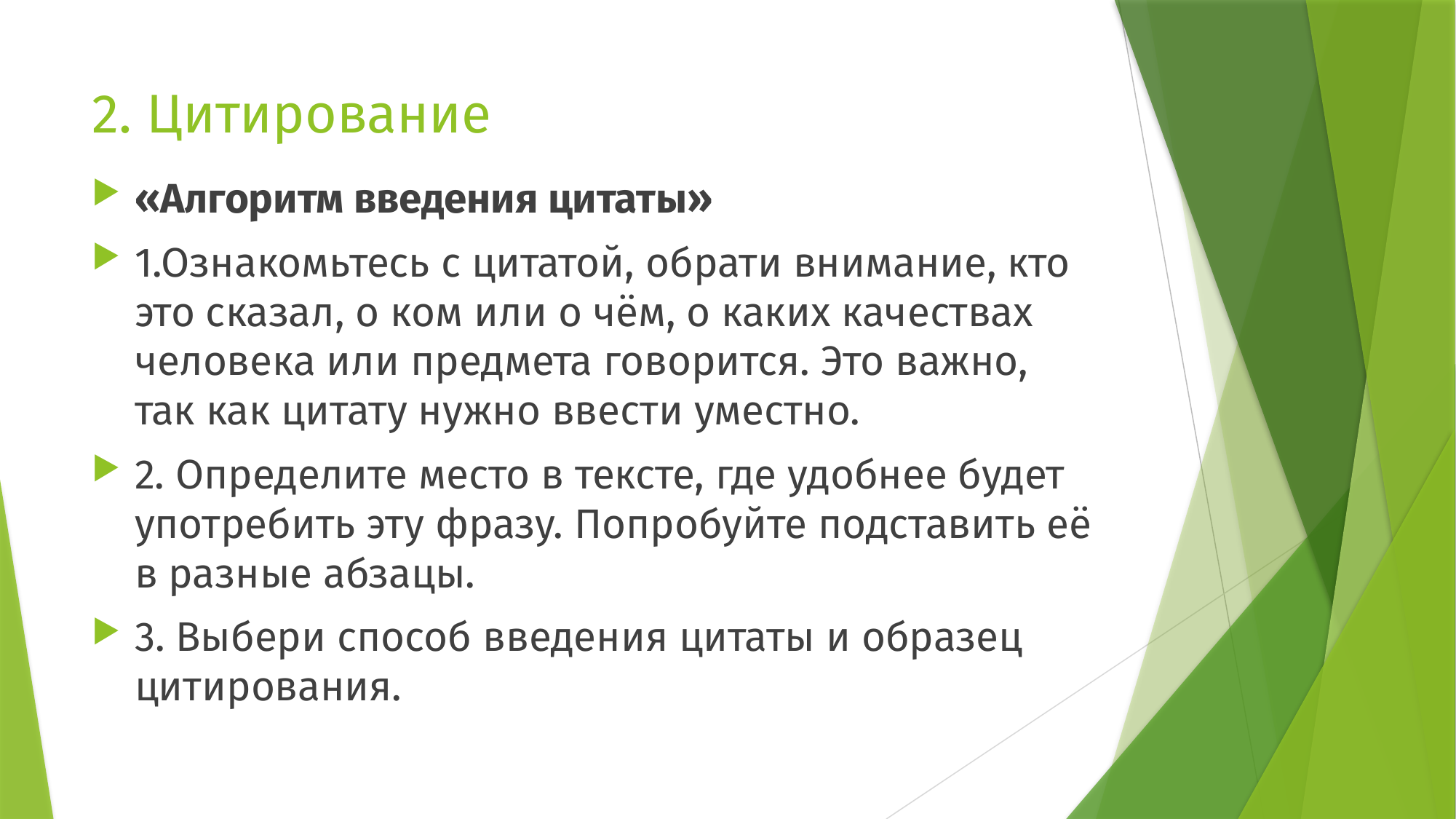

# 2. Цитирование
«Алгоритм введения цитаты»
1.Ознакомьтесь с цитатой, обрати внимание, кто это сказал, о ком или о чём, о каких качествах человека или предмета говорится. Это важно, так как цитату нужно ввести уместно.
2. Определите место в тексте, где удобнее будет употребить эту фразу. Попробуйте подставить её в разные абзацы.
3. Выбери способ введения цитаты и образец цитирования.